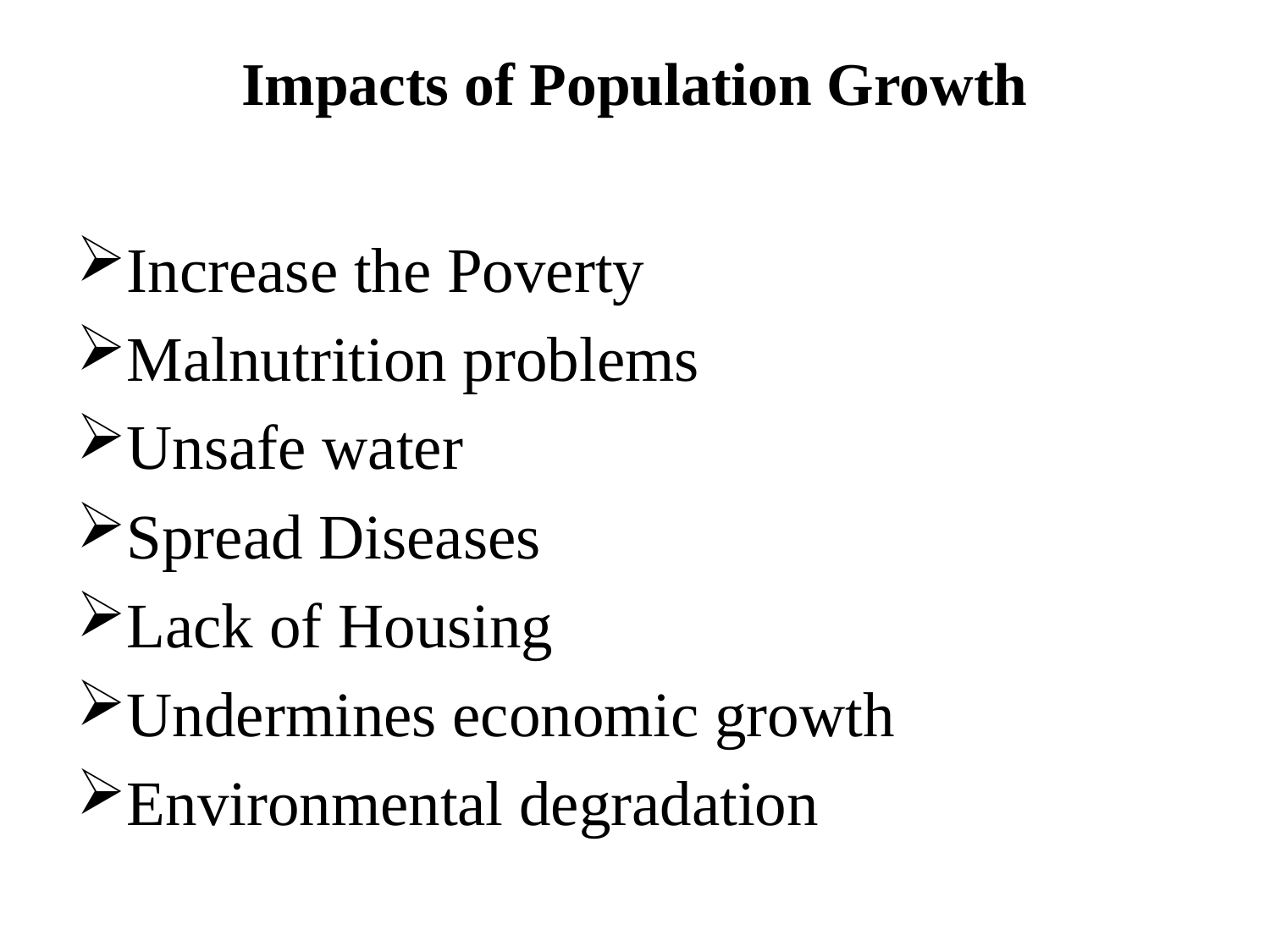

# Impacts of Population Growth
Increase the Poverty
Malnutrition problems
Unsafe water
Spread Diseases
Lack of Housing
Undermines economic growth
Environmental degradation